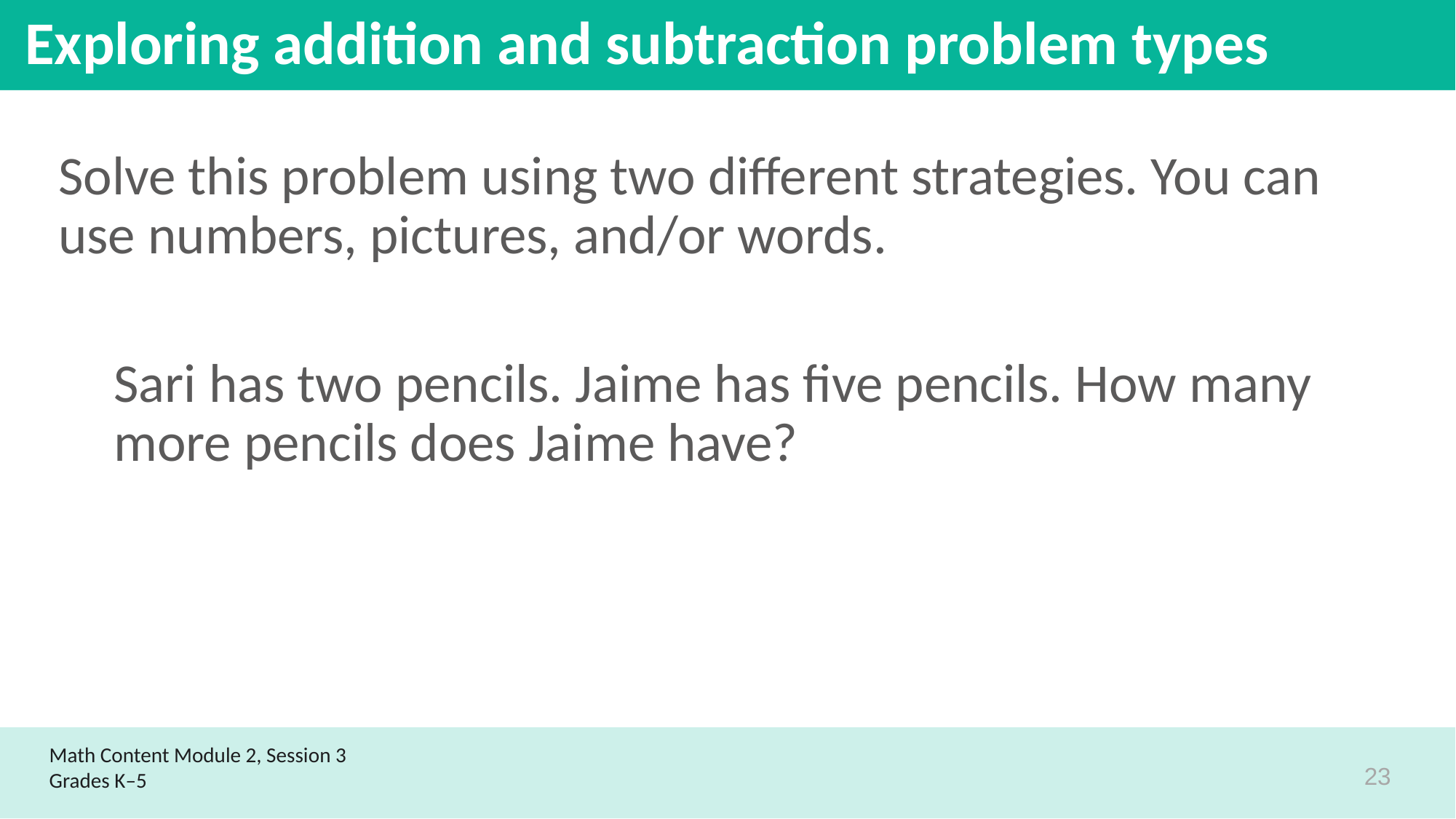

# Exploring addition and subtraction problem types
Solve this problem using two different strategies. You can use numbers, pictures, and/or words.

Sari has two pencils. Jaime has five pencils. How many more pencils does Jaime have?
Math Content Module 2, Session 3
Grades K–5
23